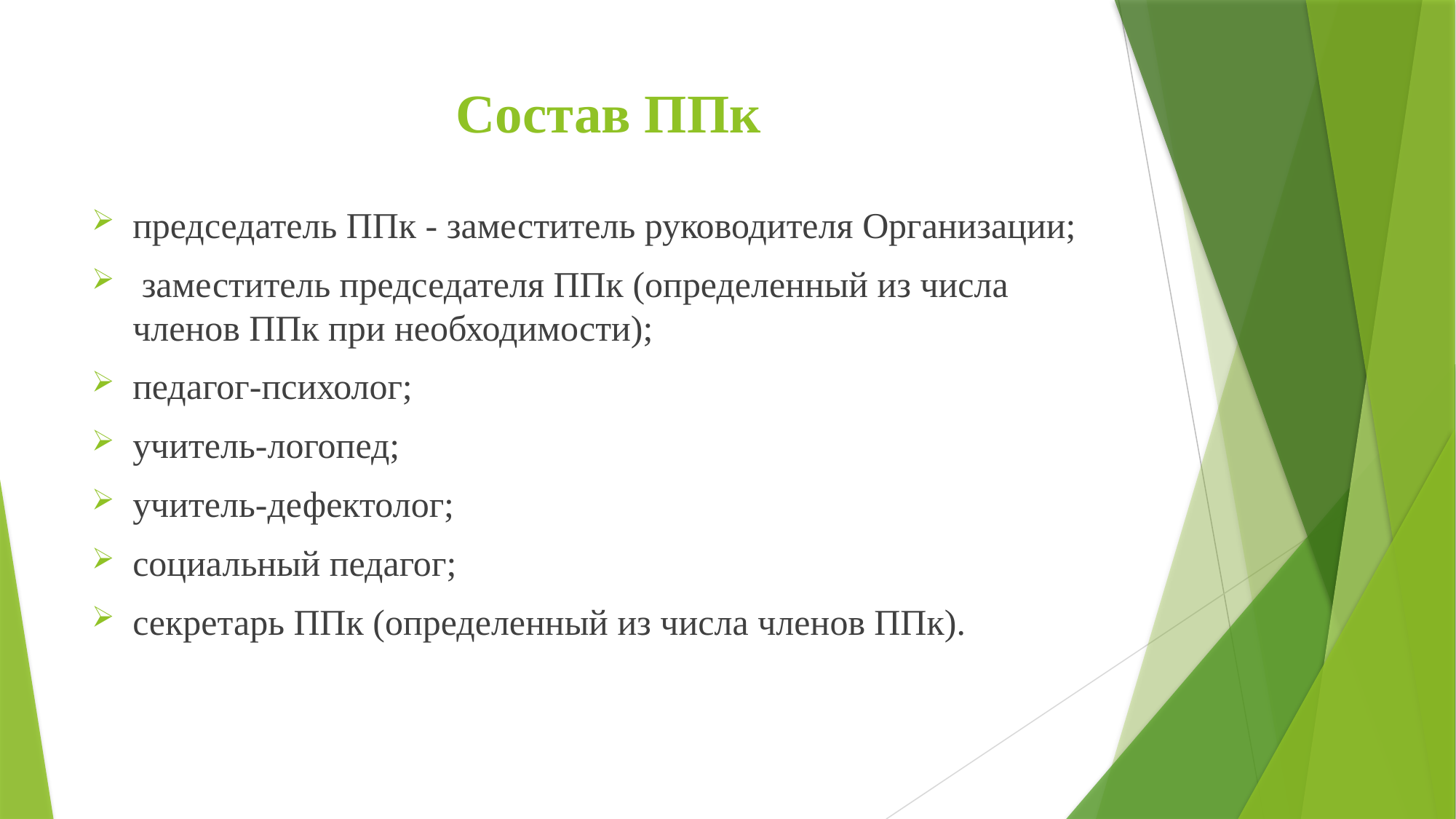

# Состав ППк
председатель ППк - заместитель руководителя Организации;
 заместитель председателя ППк (определенный из числа членов ППк при необходимости);
педагог-психолог;
учитель-логопед;
учитель-дефектолог;
социальный педагог;
секретарь ППк (определенный из числа членов ППк).